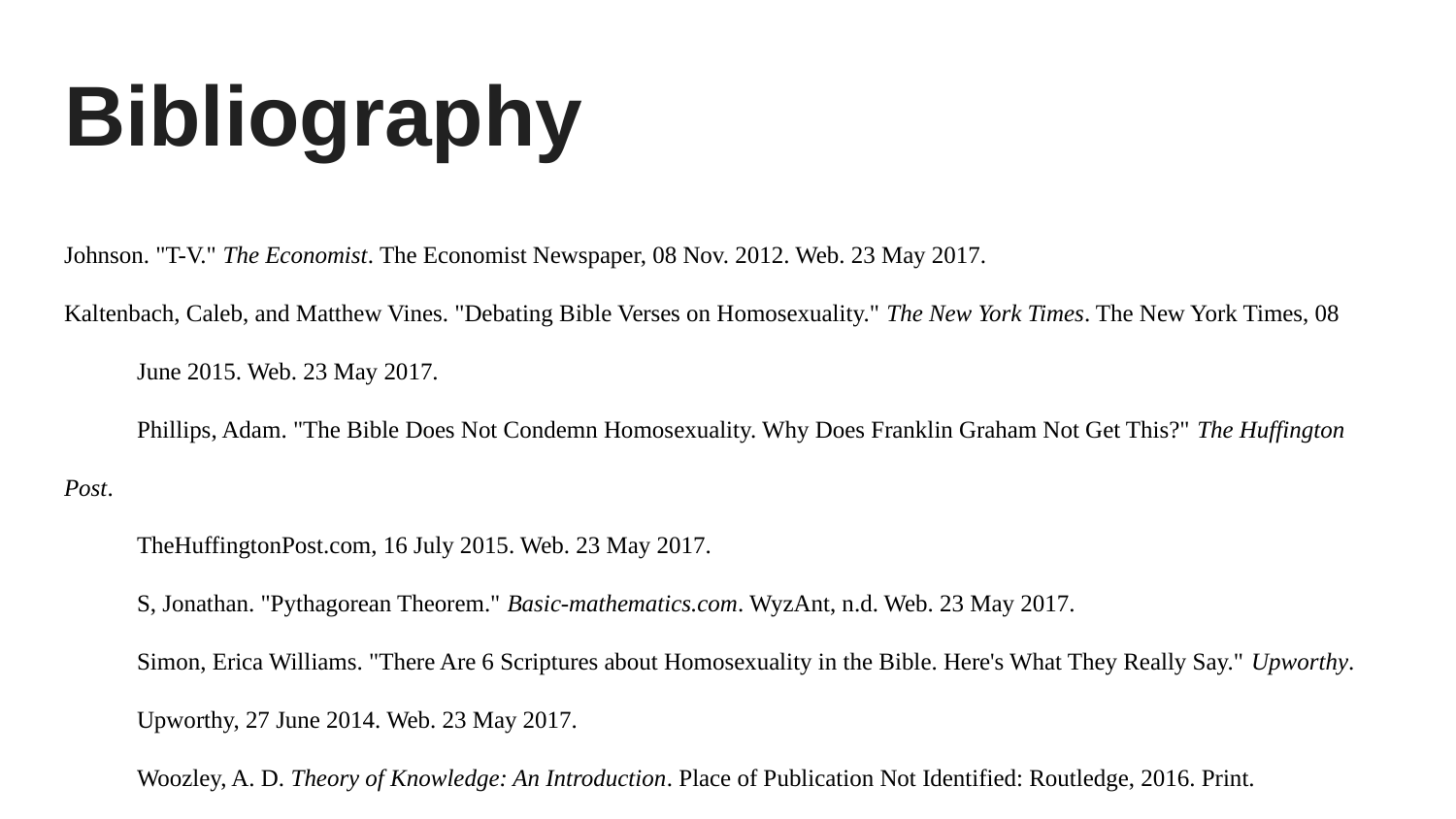

# Bibliography
Johnson. "T-V." The Economist. The Economist Newspaper, 08 Nov. 2012. Web. 23 May 2017.
Kaltenbach, Caleb, and Matthew Vines. "Debating Bible Verses on Homosexuality." The New York Times. The New York Times, 08
June 2015. Web. 23 May 2017.
Phillips, Adam. "The Bible Does Not Condemn Homosexuality. Why Does Franklin Graham Not Get This?" The Huffington Post.
TheHuffingtonPost.com, 16 July 2015. Web. 23 May 2017.
S, Jonathan. "Pythagorean Theorem." Basic-mathematics.com. WyzAnt, n.d. Web. 23 May 2017.
Simon, Erica Williams. "There Are 6 Scriptures about Homosexuality in the Bible. Here's What They Really Say." Upworthy.
Upworthy, 27 June 2014. Web. 23 May 2017.
Woozley, A. D. Theory of Knowledge: An Introduction. Place of Publication Not Identified: Routledge, 2016. Print.